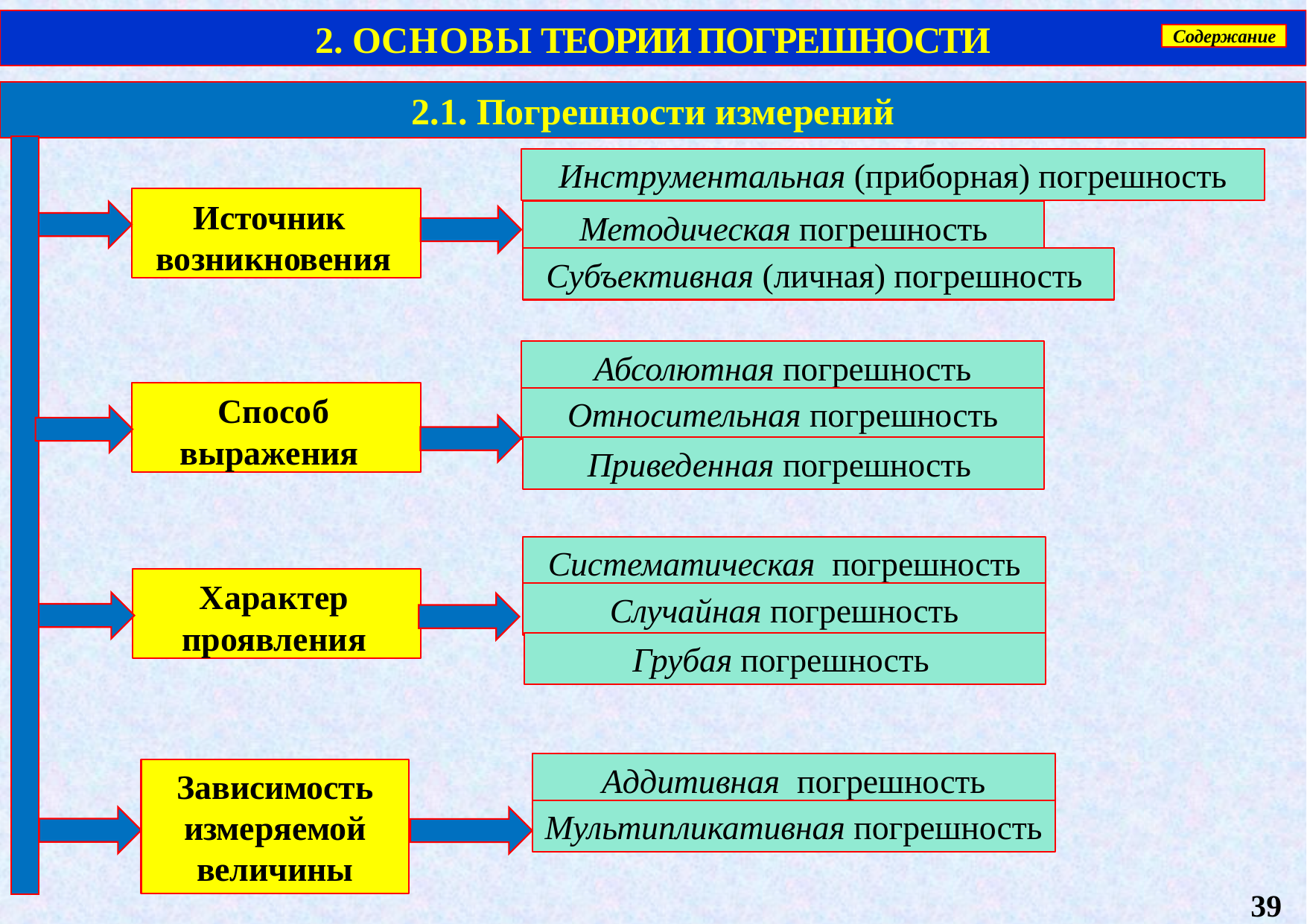

2. ОСНОВЫ ТЕОРИИ ПОГРЕШНОСТИ
Содержание
2.1. Погрешности измерений

Инструментальная (приборная) погрешность

Источник  возникновения
Методическая погрешность
Субъективная (личная) погрешность
Абсолютная погрешность

Способ выражения
Относительная погрешность

Приведенная погрешность
Систематическая  погрешность

Характер проявления
Случайная погрешность
Грубая погрешность
Аддитивная  погрешность
Зависимость измеряемой величины

Мультипликативная погрешность
39